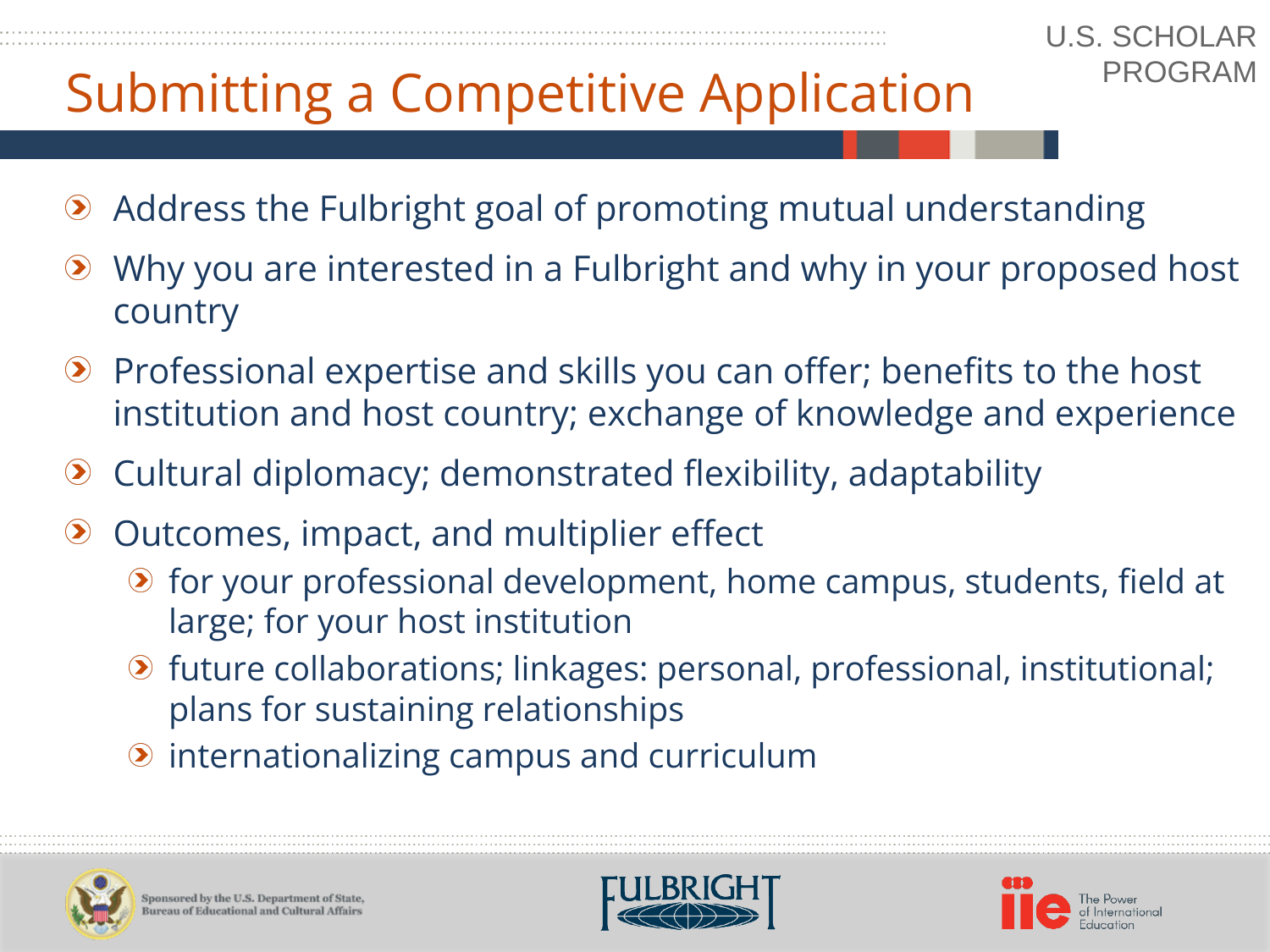

U.S. SCHOLAR PROGRAM
Submitting a Competitive Application
Address the Fulbright goal of promoting mutual understanding
Why you are interested in a Fulbright and why in your proposed host country
Professional expertise and skills you can offer; benefits to the host institution and host country; exchange of knowledge and experience
Cultural diplomacy; demonstrated flexibility, adaptability
Outcomes, impact, and multiplier effect
for your professional development, home campus, students, field at large; for your host institution
future collaborations; linkages: personal, professional, institutional; plans for sustaining relationships
internationalizing campus and curriculum